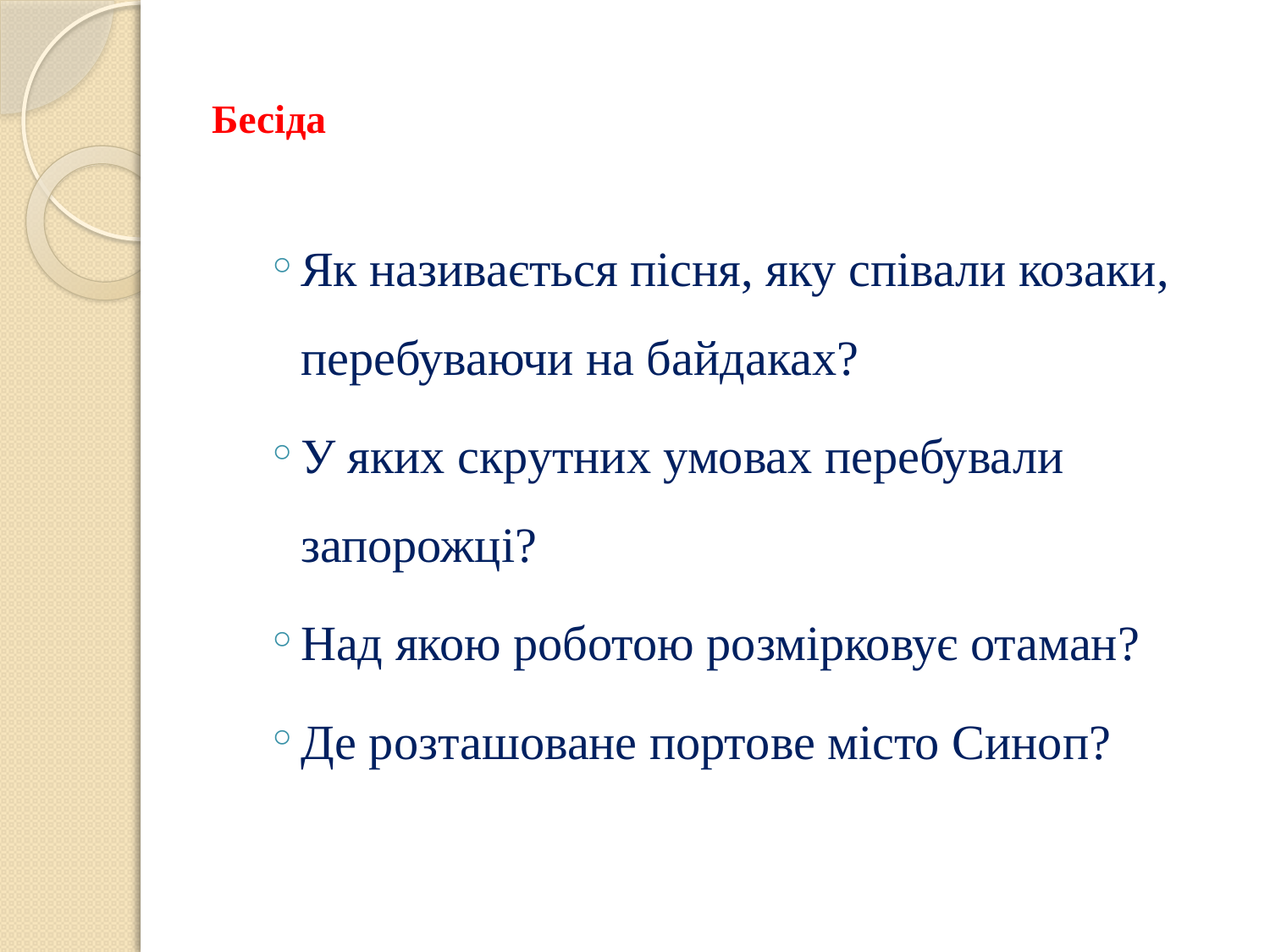

# Бесіда
Як називається пісня, яку співали козаки, перебуваючи на байдаках?
У яких скрутних умовах перебували запорожці?
Над якою роботою розмірковує отаман?
Де розташоване портове місто Синоп?